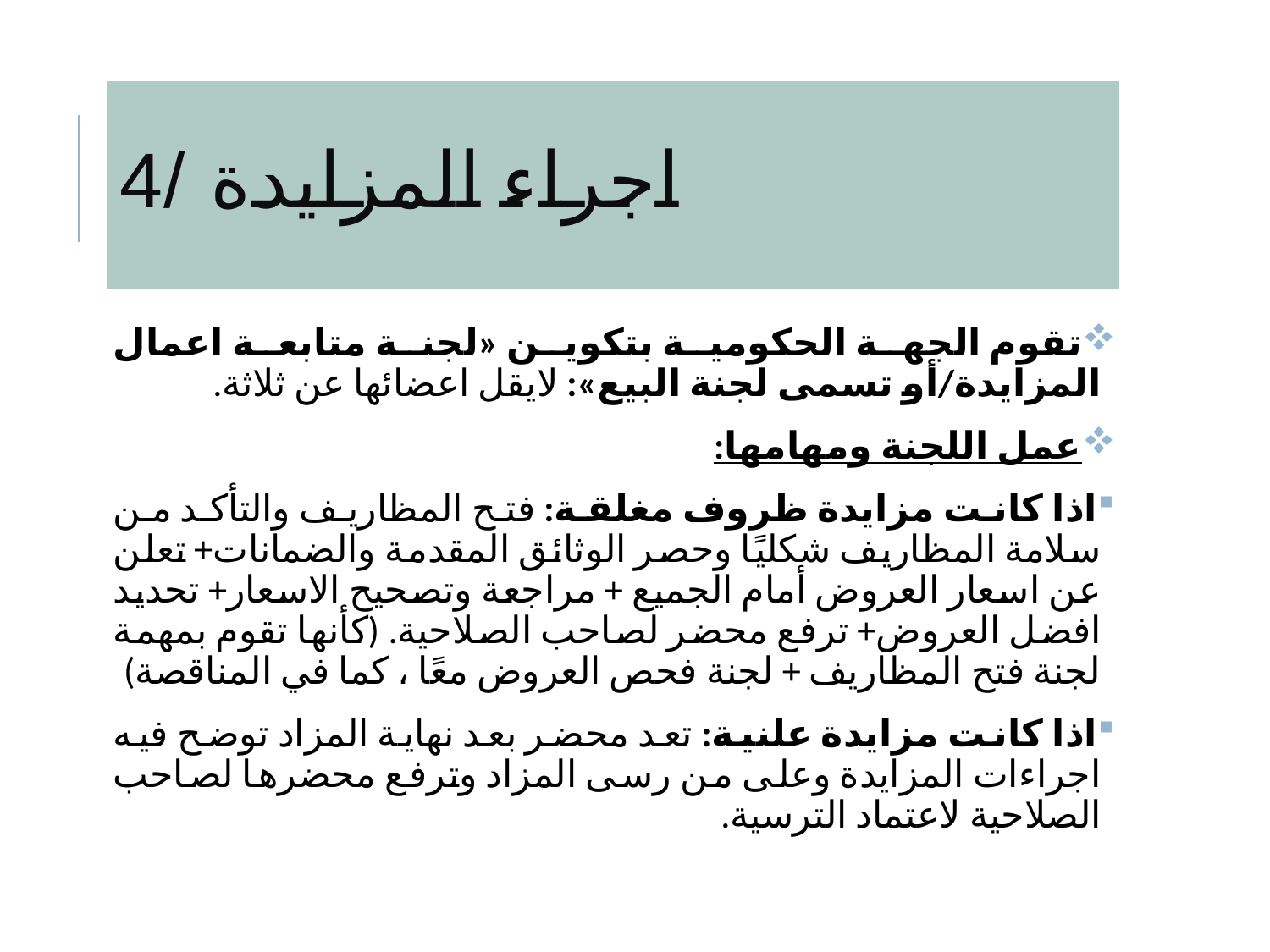

# 4/ اجراء المزايدة
تقوم الجهة الحكومية بتكوين «لجنة متابعة اعمال المزايدة/أو تسمى لجنة البيع»: لايقل اعضائها عن ثلاثة.
عمل اللجنة ومهامها:
اذا كانت مزايدة ظروف مغلقة: فتح المظاريف والتأكد من سلامة المظاريف شكليًا وحصر الوثائق المقدمة والضمانات+ تعلن عن اسعار العروض أمام الجميع + مراجعة وتصحيح الاسعار+ تحديد افضل العروض+ ترفع محضر لصاحب الصلاحية. (كأنها تقوم بمهمة لجنة فتح المظاريف + لجنة فحص العروض معًا ، كما في المناقصة)
اذا كانت مزايدة علنية: تعد محضر بعد نهاية المزاد توضح فيه اجراءات المزايدة وعلى من رسى المزاد وترفع محضرها لصاحب الصلاحية لاعتماد الترسية.